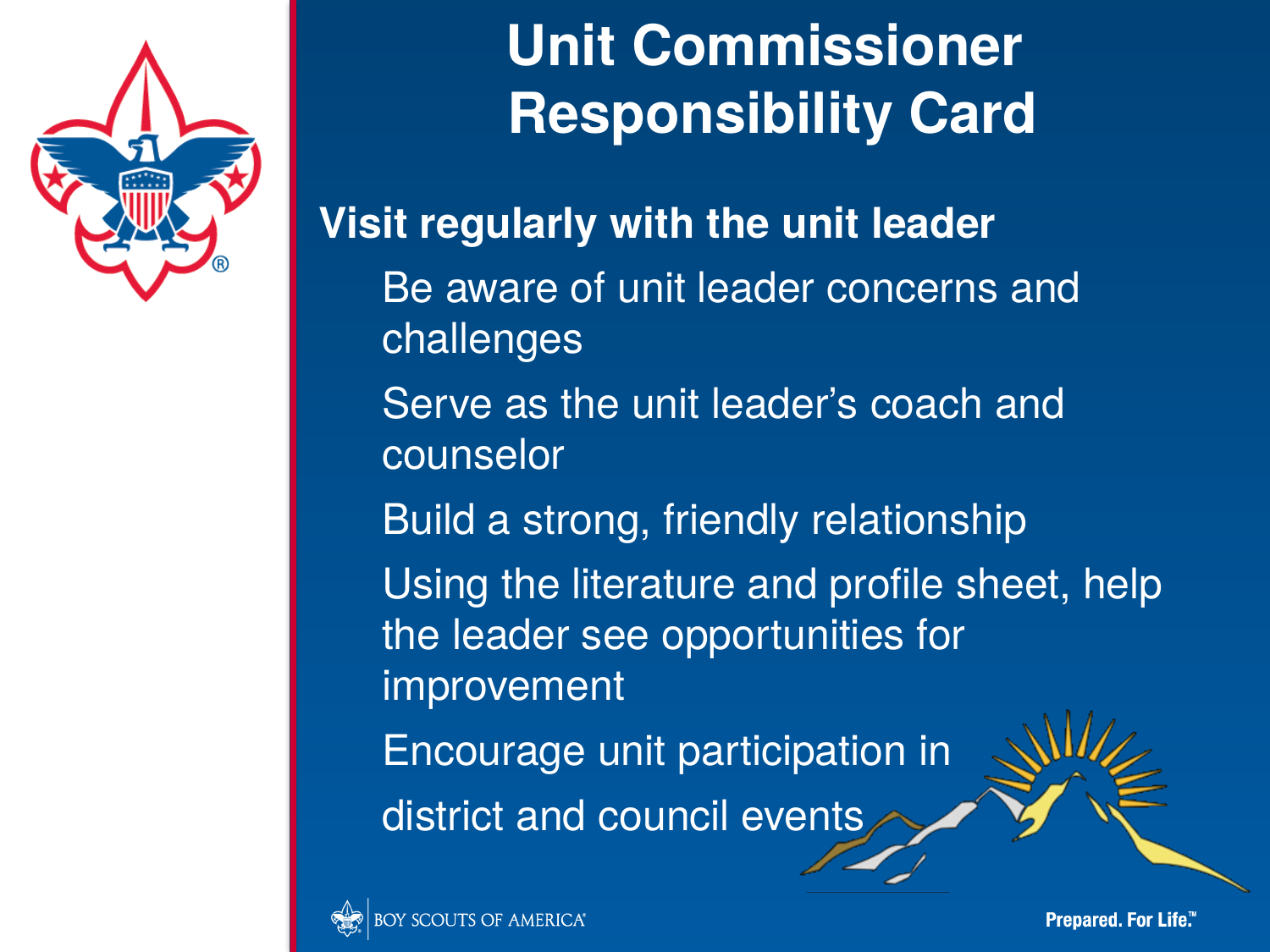

Unit Commissioner
Responsibility Card
Visit regularly with the unit leader
Be aware of unit leader concerns and challenges
Serve as the unit leader’s coach and counselor
Build a strong, friendly relationship
Using the literature and profile sheet, help the leader see opportunities for improvement
Encourage unit participation in
district and council events